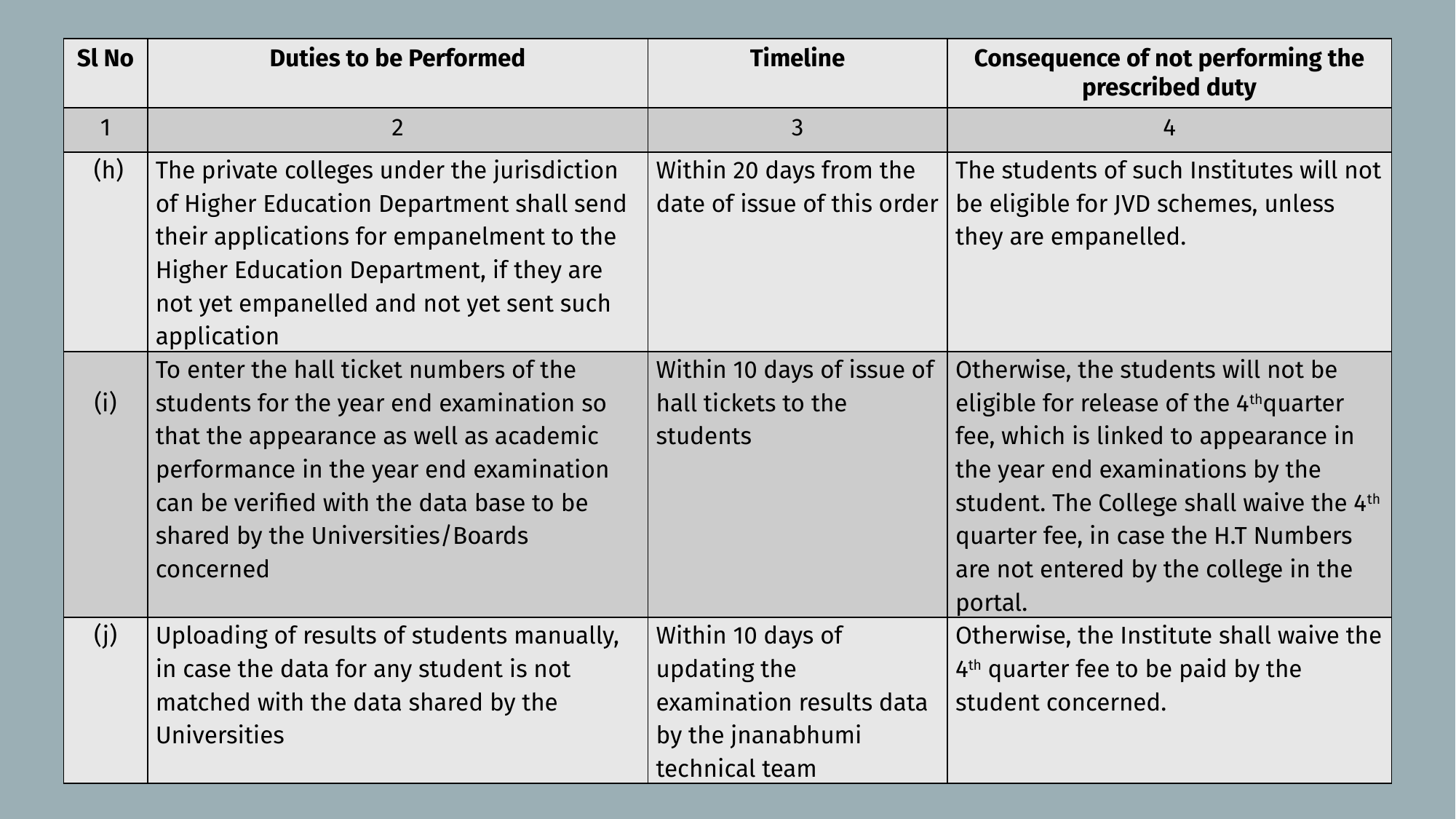

| Sl No | Duties to be Performed | Timeline | Consequence of not performing the prescribed duty |
| --- | --- | --- | --- |
| 1 | 2 | 3 | 4 |
| (h) | The private colleges under the jurisdiction of Higher Education Department shall send their applications for empanelment to the Higher Education Department, if they are not yet empanelled and not yet sent such application | Within 20 days from the date of issue of this order | The students of such Institutes will not be eligible for JVD schemes, unless they are empanelled. |
| (i) | To enter the hall ticket numbers of the students for the year end examination so that the appearance as well as academic performance in the year end examination can be verified with the data base to be shared by the Universities/Boards concerned | Within 10 days of issue of hall tickets to the students | Otherwise, the students will not be eligible for release of the 4thquarter fee, which is linked to appearance in the year end examinations by the student. The College shall waive the 4th quarter fee, in case the H.T Numbers are not entered by the college in the portal. |
| (j) | Uploading of results of students manually, in case the data for any student is not matched with the data shared by the Universities | Within 10 days of updating the examination results data by the jnanabhumi technical team | Otherwise, the Institute shall waive the 4th quarter fee to be paid by the student concerned. |